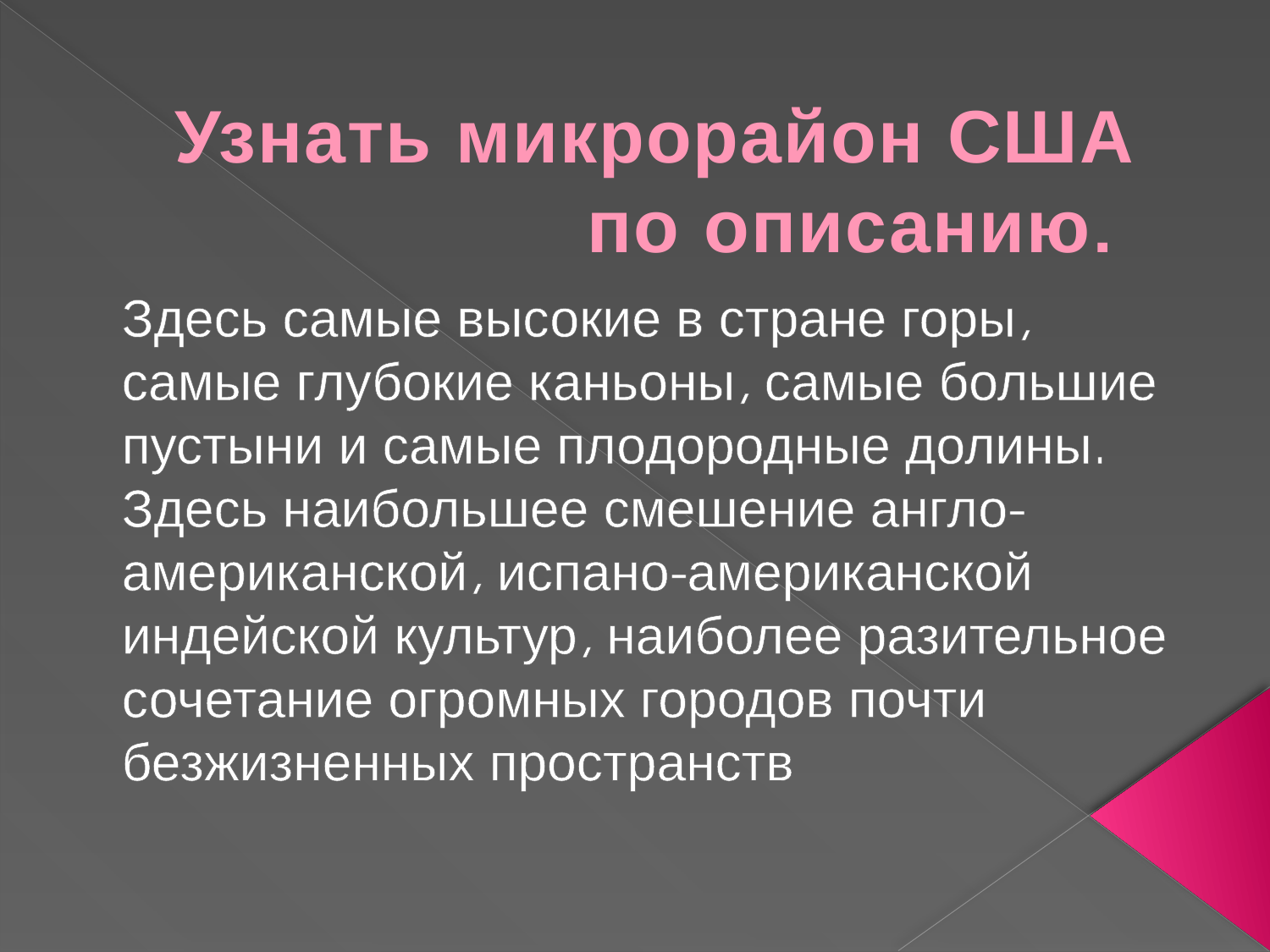

# Узнать микрорайон США по описанию.
Здесь самые высокие в стране горы, самые глубокие каньоны, самые большие пустыни и самые плодородные долины. Здесь наибольшее смешение англо- американской, испано-американской индейской культур, наиболее разительное сочетание огромных городов почти безжизненных пространств